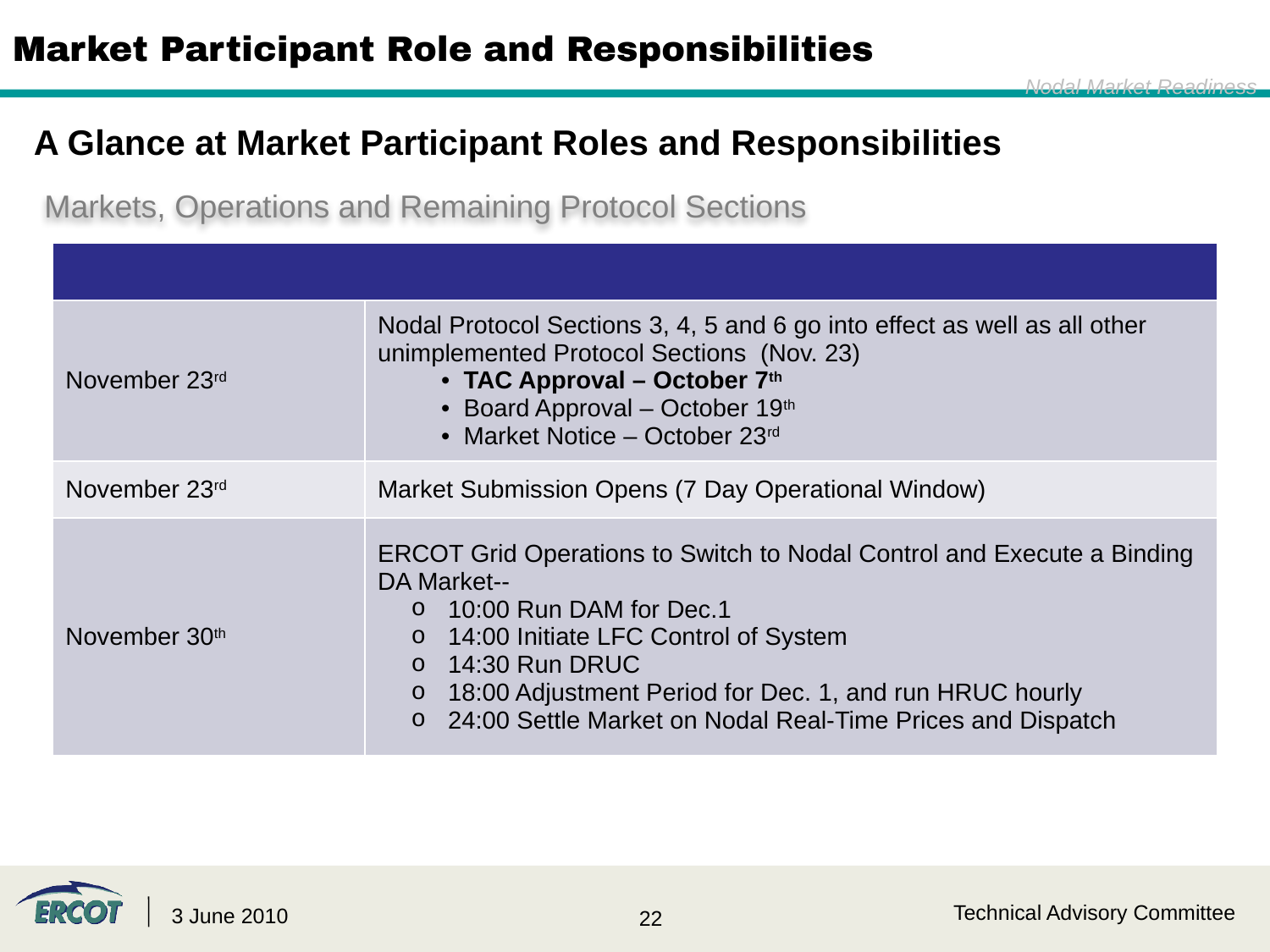

Market Participant Role and Responsibilities and Responsibilities
Nodal Market Readiness
A Glance at Market Participant Roles and Responsibilities
Markets, Operations and Remaining Protocol Sections
|  |  |
| --- | --- |
| November 23rd | Nodal Protocol Sections 3, 4, 5 and 6 go into effect as well as all other unimplemented Protocol Sections (Nov. 23) TAC Approval – October 7th Board Approval – October 19th Market Notice – October 23rd |
| November 23rd | Market Submission Opens (7 Day Operational Window) |
| November 30th | ERCOT Grid Operations to Switch to Nodal Control and Execute a Binding DA Market-- 10:00 Run DAM for Dec.1 14:00 Initiate LFC Control of System 14:30 Run DRUC 18:00 Adjustment Period for Dec. 1, and run HRUC hourly 24:00 Settle Market on Nodal Real-Time Prices and Dispatch |
Technical Advisory Committee
3 June 2010